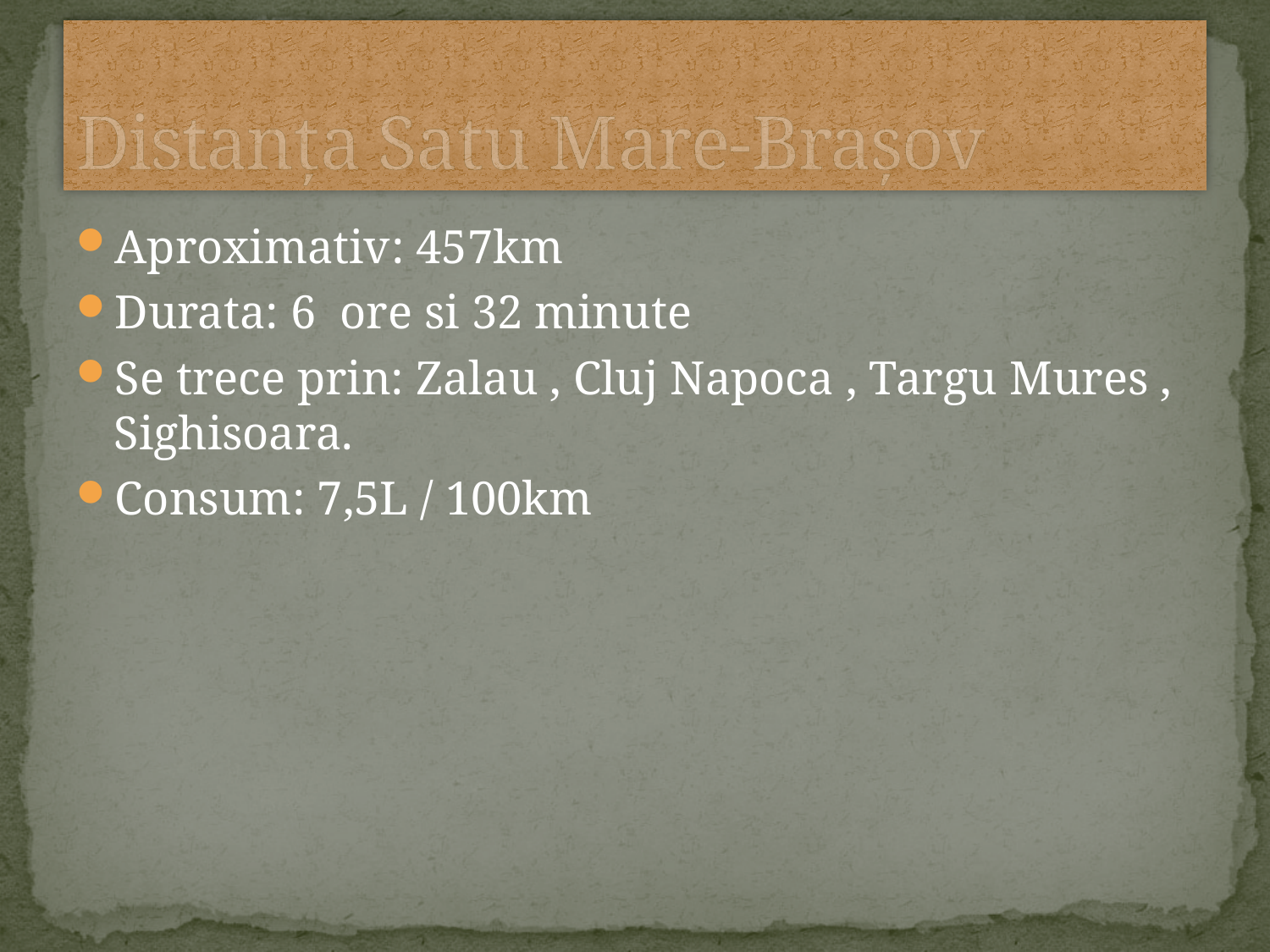

# Distanța Satu Mare-Brașov
Aproximativ: 457km
Durata: 6  ore si 32 minute
Se trece prin: Zalau , Cluj Napoca , Targu Mures , Sighisoara.
Consum: 7,5L / 100km